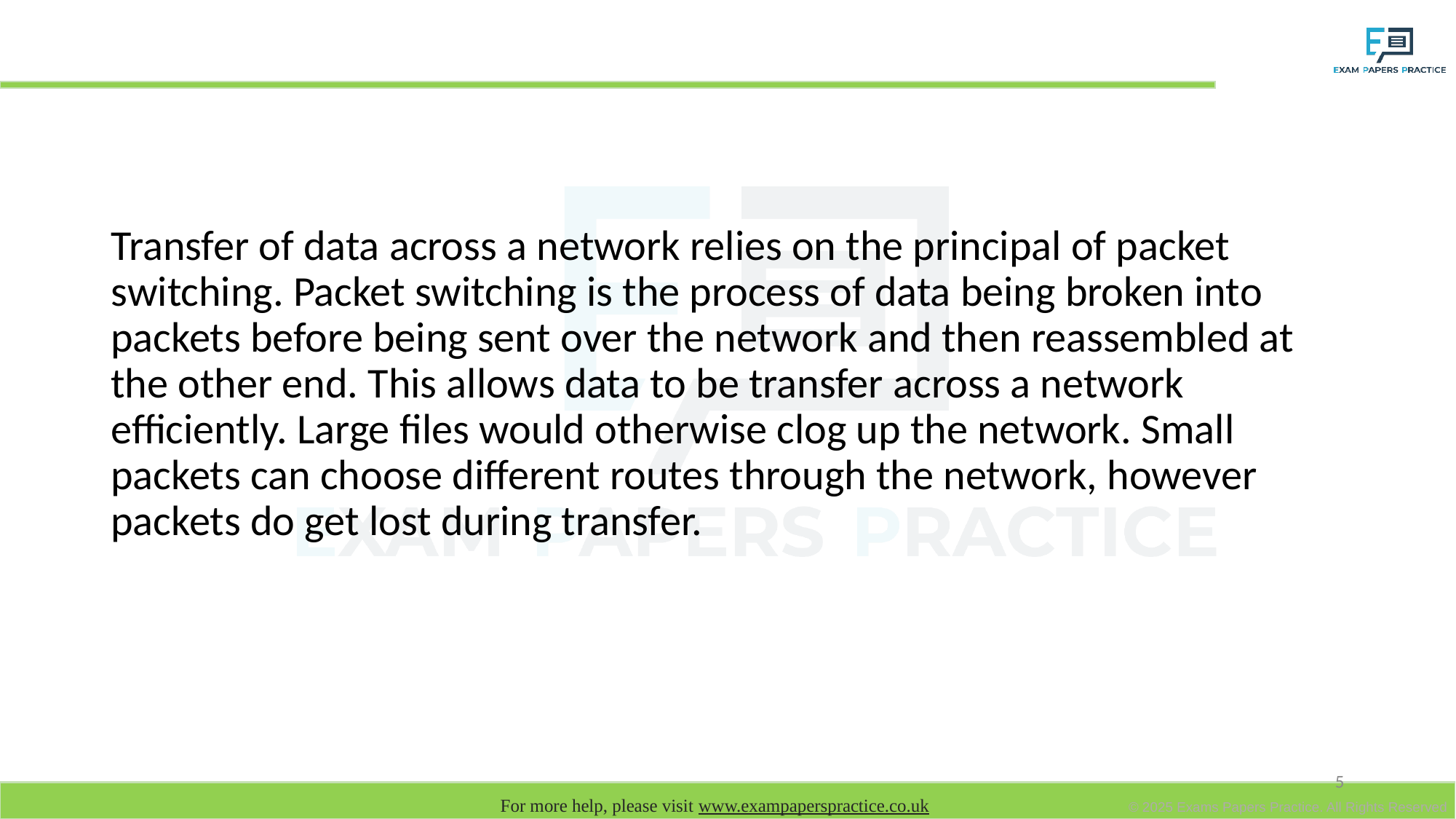

# Packet switching
Transfer of data across a network relies on the principal of packet switching. Packet switching is the process of data being broken into packets before being sent over the network and then reassembled at the other end. This allows data to be transfer across a network efficiently. Large files would otherwise clog up the network. Small packets can choose different routes through the network, however packets do get lost during transfer.

5